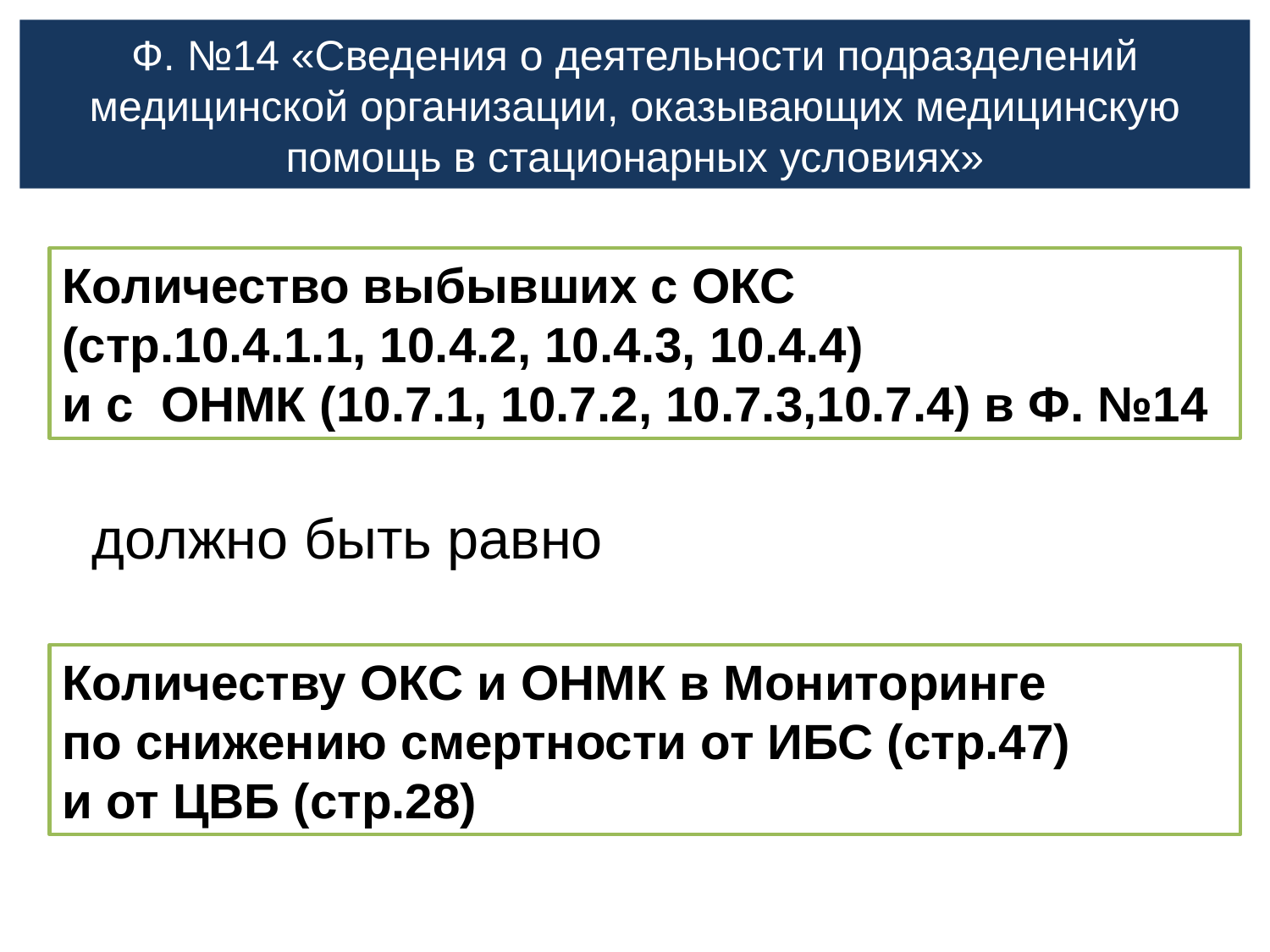

Ф. №14 «Сведения о деятельности подразделений медицинской организации, оказывающих медицинскую помощь в стационарных условиях»
Количество выбывших с ОКС
(стр.10.4.1.1, 10.4.2, 10.4.3, 10.4.4)
и с  ОНМК (10.7.1, 10.7.2, 10.7.3,10.7.4) в Ф. №14
должно быть равно
Количеству ОКС и ОНМК в Мониторинге
по снижению смертности от ИБС (стр.47)
и от ЦВБ (стр.28)